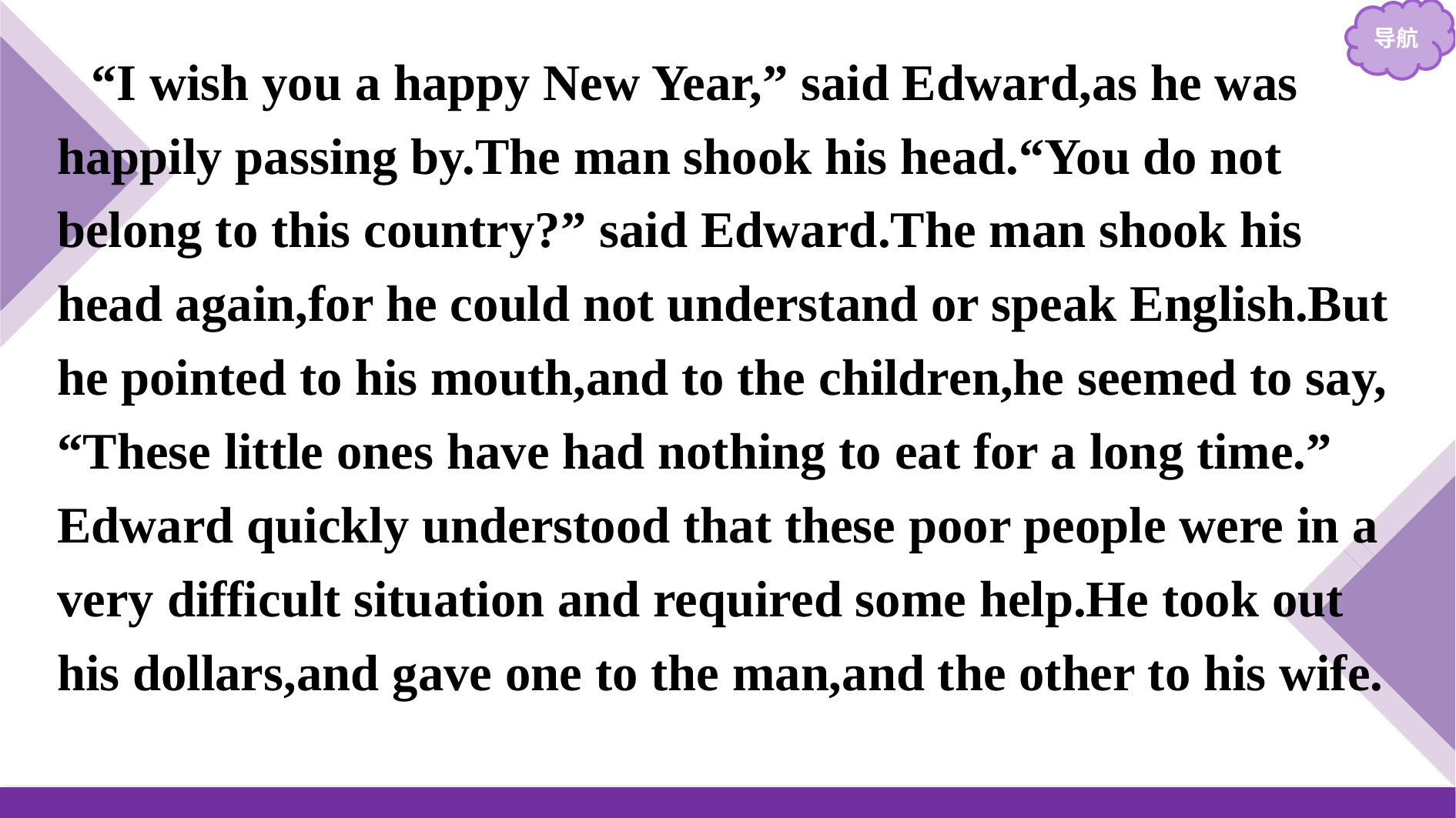

“I wish you a happy New Year,” said Edward,as he was happily passing by.The man shook his head.“You do not belong to this country?” said Edward.The man shook his head again,for he could not understand or speak English.But he pointed to his mouth,and to the children,he seemed to say, “These little ones have had nothing to eat for a long time.” Edward quickly understood that these poor people were in a very difficult situation and required some help.He took out his dollars,and gave one to the man,and the other to his wife.